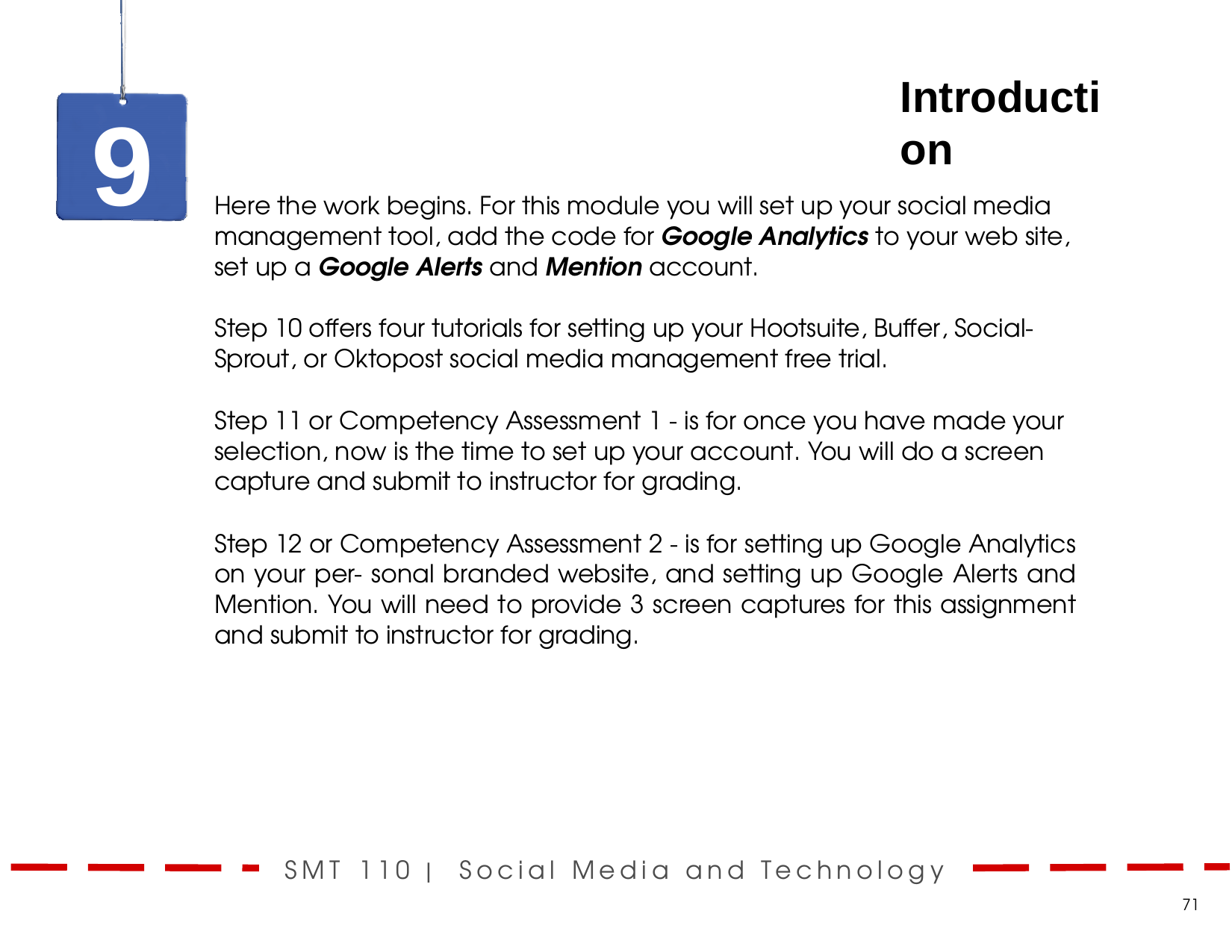

# Introduction
9
Here the work begins. For this module you will set up your social media management tool, add the code for Google Analytics to your web site, set up a Google Alerts and Mention account.
Step 10 offers four tutorials for setting up your Hootsuite, Buffer, Social- Sprout, or Oktopost social media management free trial.

Step 11 or Competency Assessment 1 - is for once you have made your selection, now is the time to set up your account. You will do a screen capture and submit to instructor for grading.

Step 12 or Competency Assessment 2 - is for setting up Google Analytics on your per- sonal branded website, and setting up Google Alerts and Mention. You will need to provide 3 screen captures for this assignment and submit to instructor for grading.
SMT	110	|	Social	Media	and	Technology
71